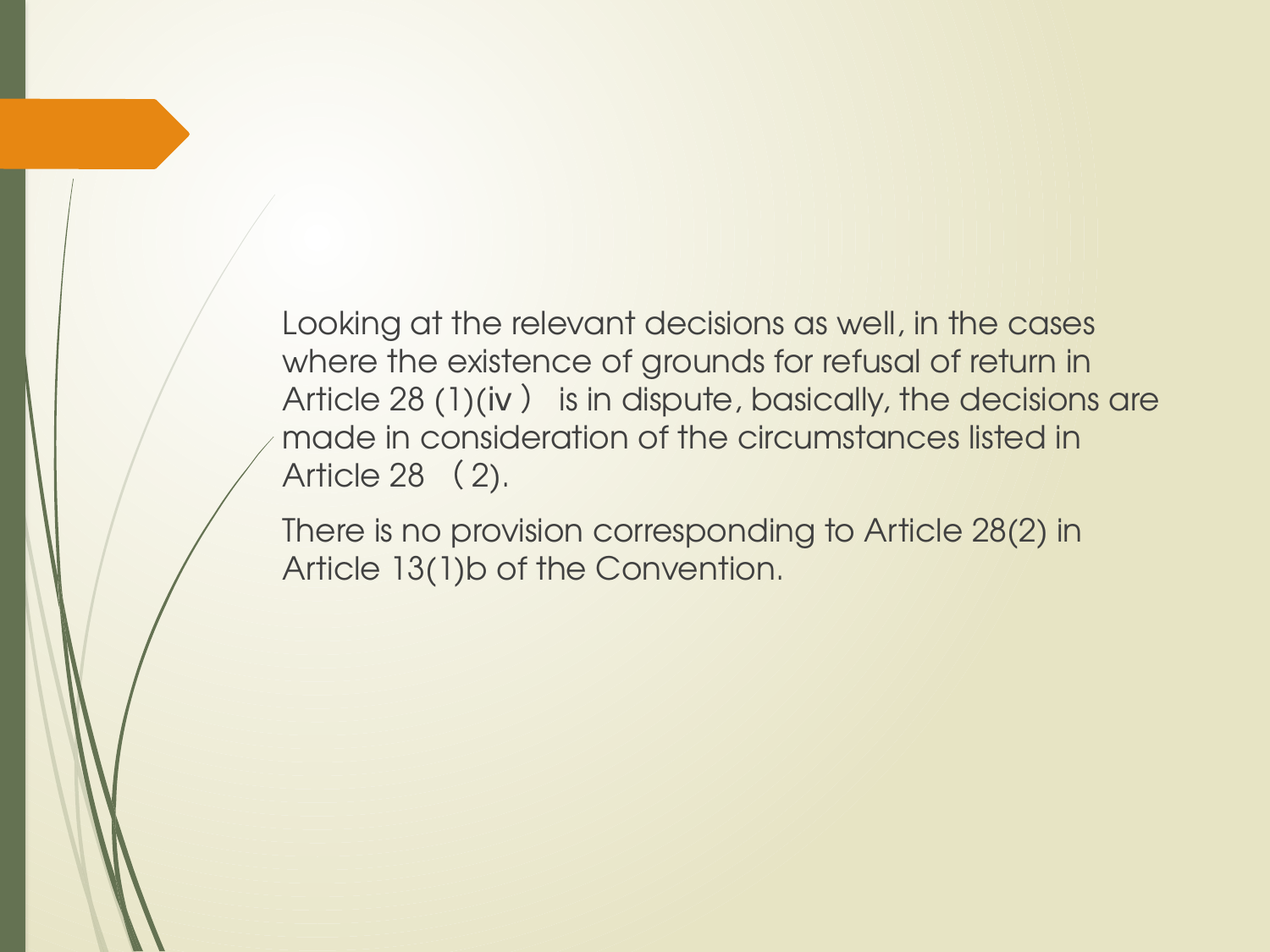

#
Looking at the relevant decisions as well, in the cases where the existence of grounds for refusal of return in Article 28 (1)(ⅳ）is in dispute, basically, the decisions are made in consideration of the circumstances listed in Article 28（2).
There is no provision corresponding to Article 28(2) in Article 13(1)b of the Convention.